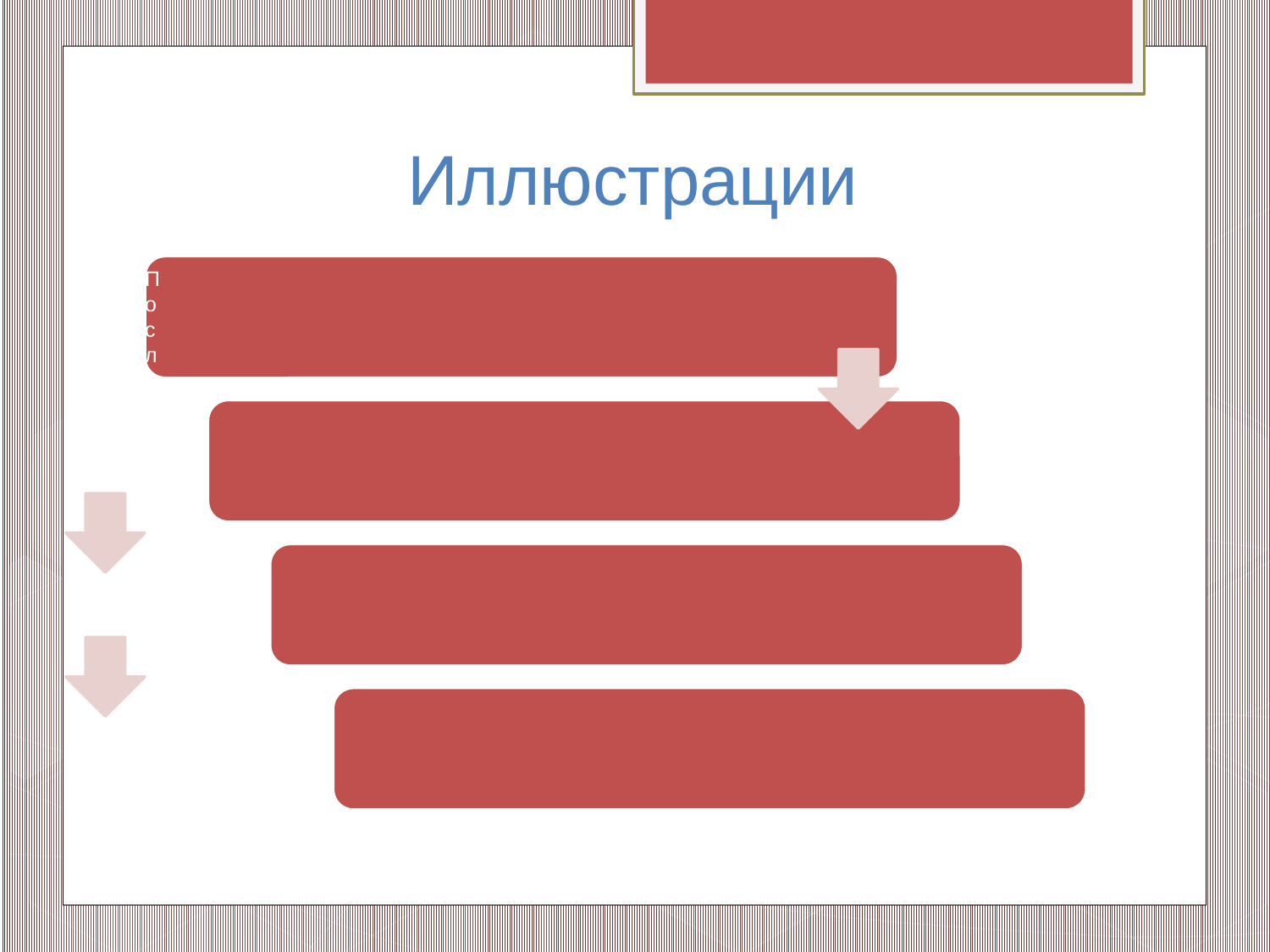

# Иллюстрации
Искусственный контекст
Пословицы и поговорки